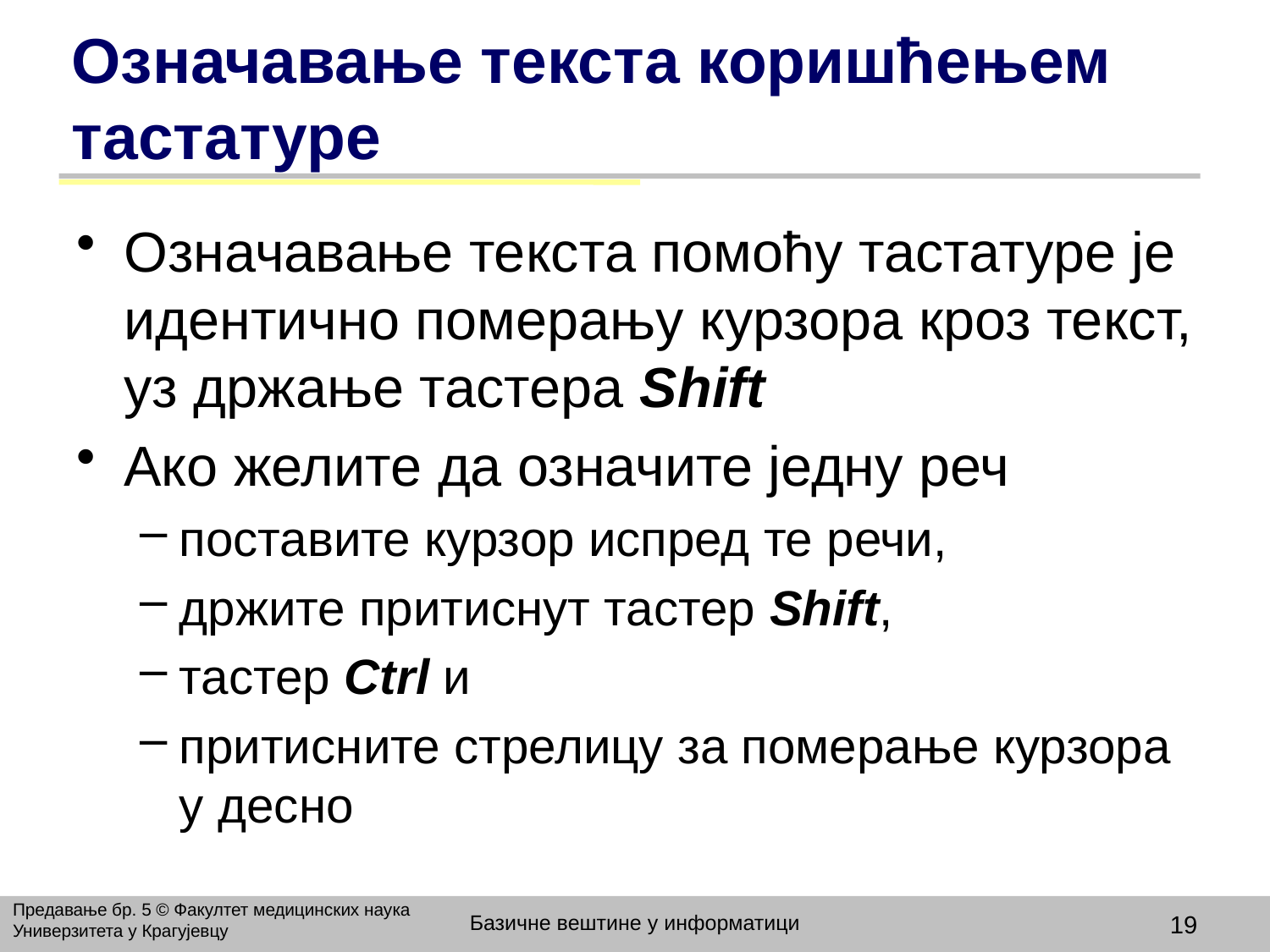

# Означавање текста коришћењем тастатуре
Означавање текста помоћу тастатуре је идентично померању курзора кроз текст, уз држање тастера Shift
Ако желите да означите једну реч
поставите курзор испред те речи,
држите притиснут тастер Shift,
тастер Ctrl и
притисните стрелицу за померање курзора у десно
Предавање бр. 5 © Факултет медицинских наука Универзитета у Крагујевцу
Базичне вештине у информатици
19